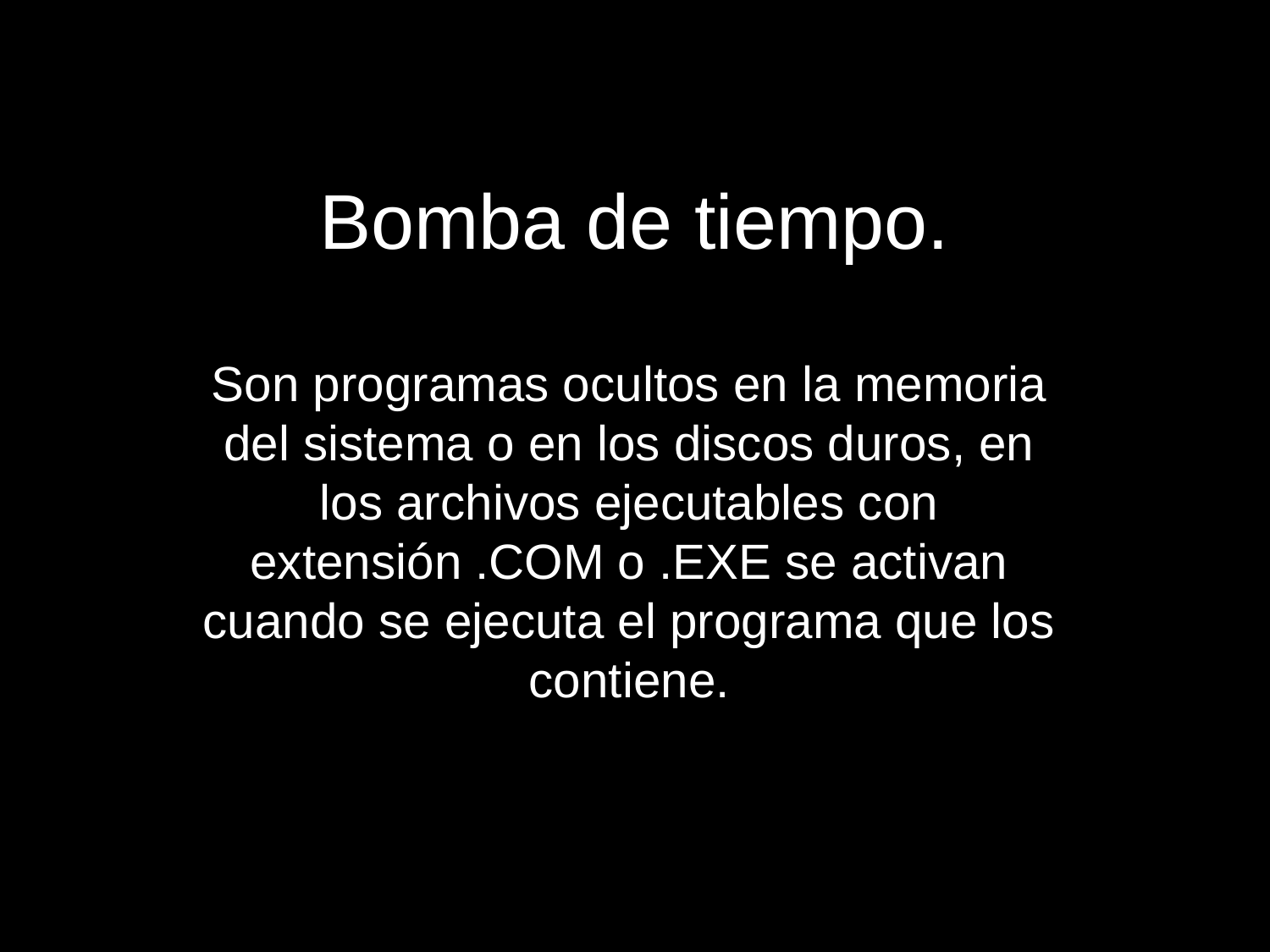

# Bomba de tiempo.
Son programas ocultos en la memoria del sistema o en los discos duros, en los archivos ejecutables con extensión .COM o .EXE se activan cuando se ejecuta el programa que los contiene.